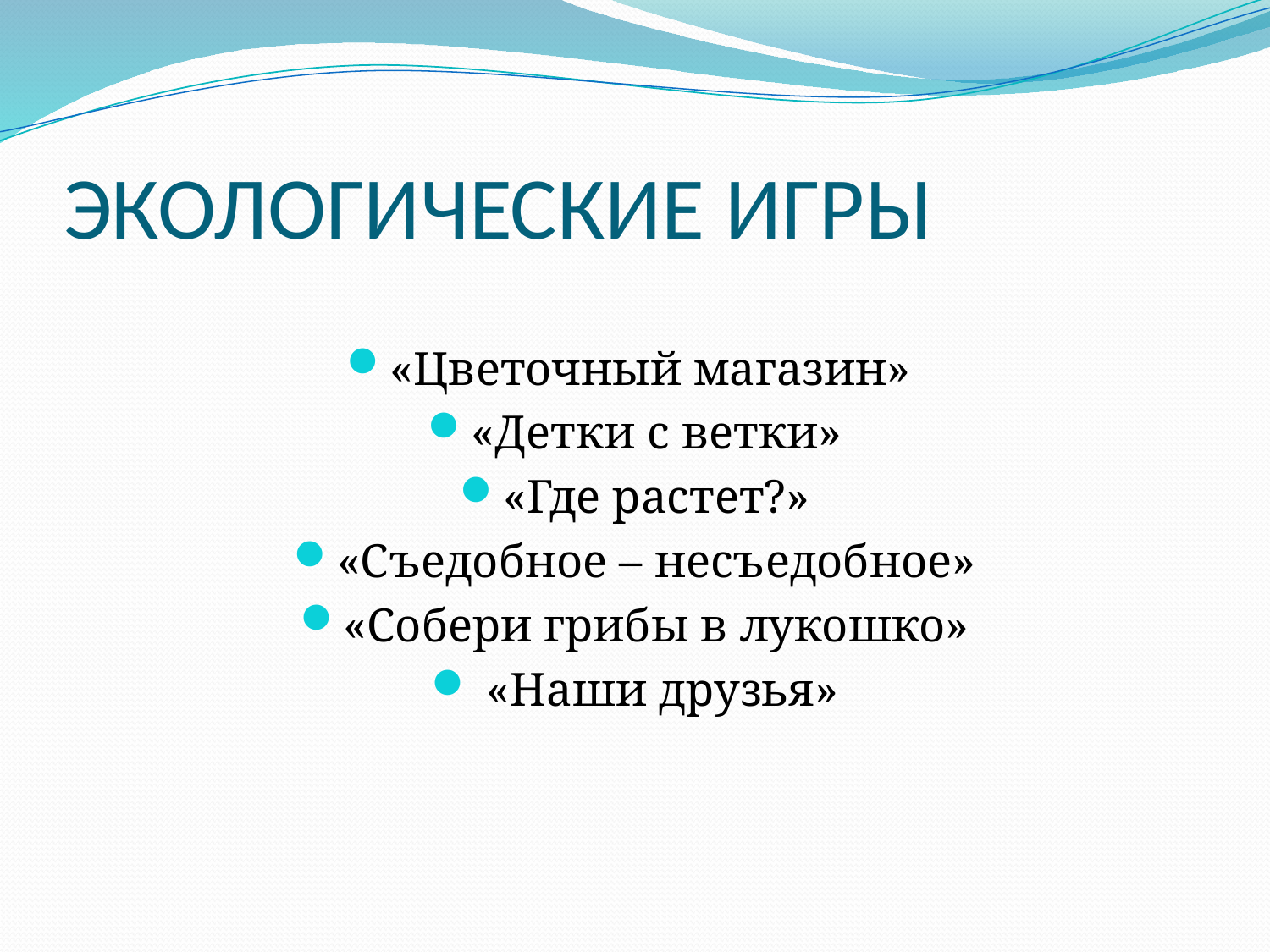

# ЭКОЛОГИЧЕСКИЕ ИГРЫ

«Цветочный магазин»
«Детки с ветки»
«Где растет?»
«Съедобное – несъедобное»
«Собери грибы в лукошко»
 «Наши друзья»